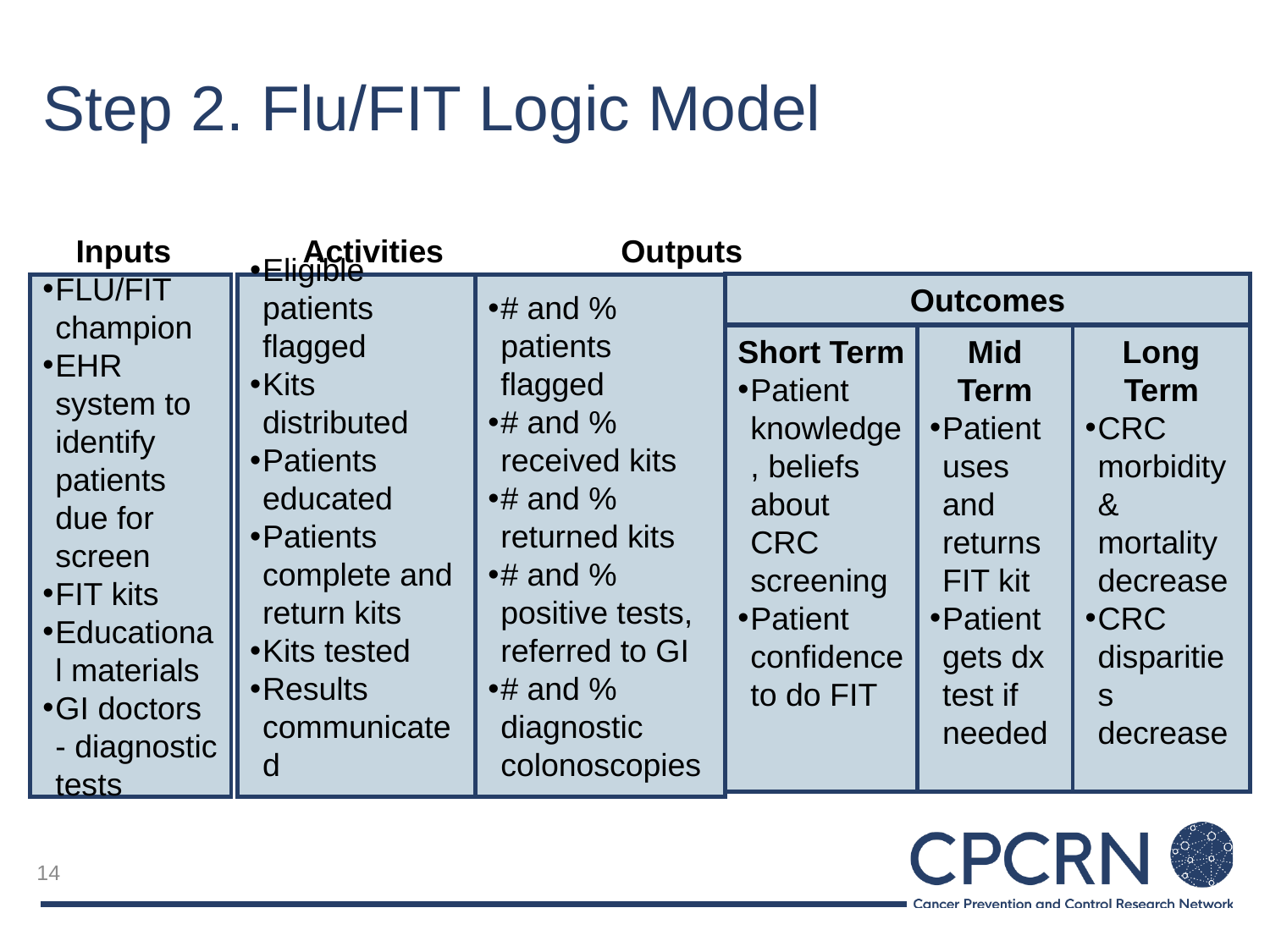

# Step 2. Flu/FIT Logic Model
Inputs               Activities                    Outputs
Outcomes
FLU/FIT champion
EHR system to identify patients due for screen
FIT kits
Educational materials
GI doctors - diagnostic tests
Eligible patients  flagged
Kits distributed
Patients educated
Patients complete and return kits
Kits tested
Results communicated

# and % patients flagged
# and % received kits
# and % returned kits
# and % positive tests, referred to GI
# and % diagnostic colonoscopies
Short Term
Patient knowledge, beliefs about CRC screening
Patient confidence to do FIT
Mid Term
Patient uses and returns FIT kit
Patient gets dx test if needed

Long Term
CRC morbidity & mortality decrease
CRC disparities decrease
14